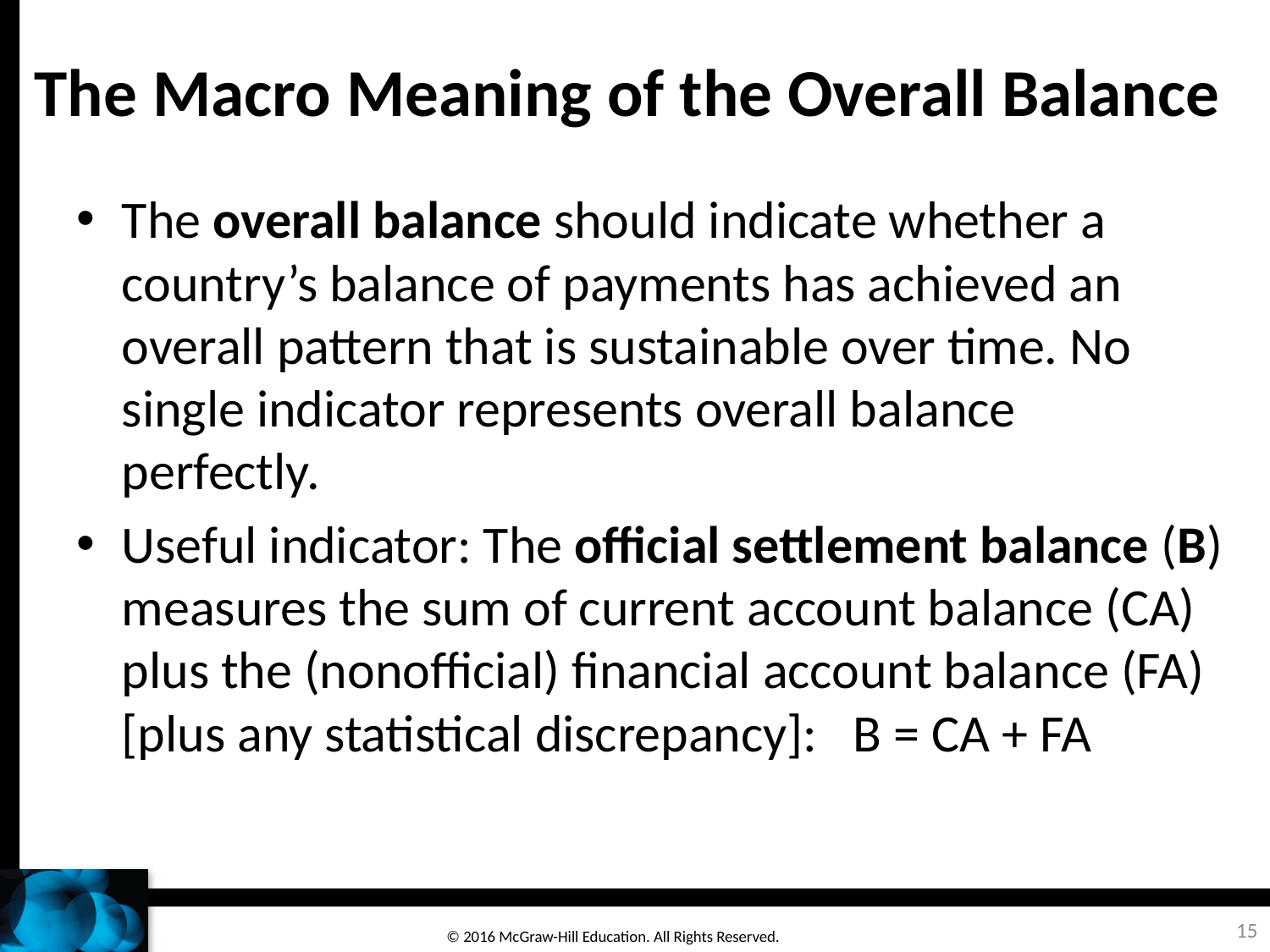

# The Macro Meaning of the Overall Balance
The overall balance should indicate whether a country’s balance of payments has achieved an overall pattern that is sustainable over time. No single indicator represents overall balance perfectly.
Useful indicator: The official settlement balance (B) measures the sum of current account balance (CA) plus the (nonofficial) financial account balance (FA) [plus any statistical discrepancy]:			B = CA + FA

15
© 2016 McGraw-Hill Education. All Rights Reserved.